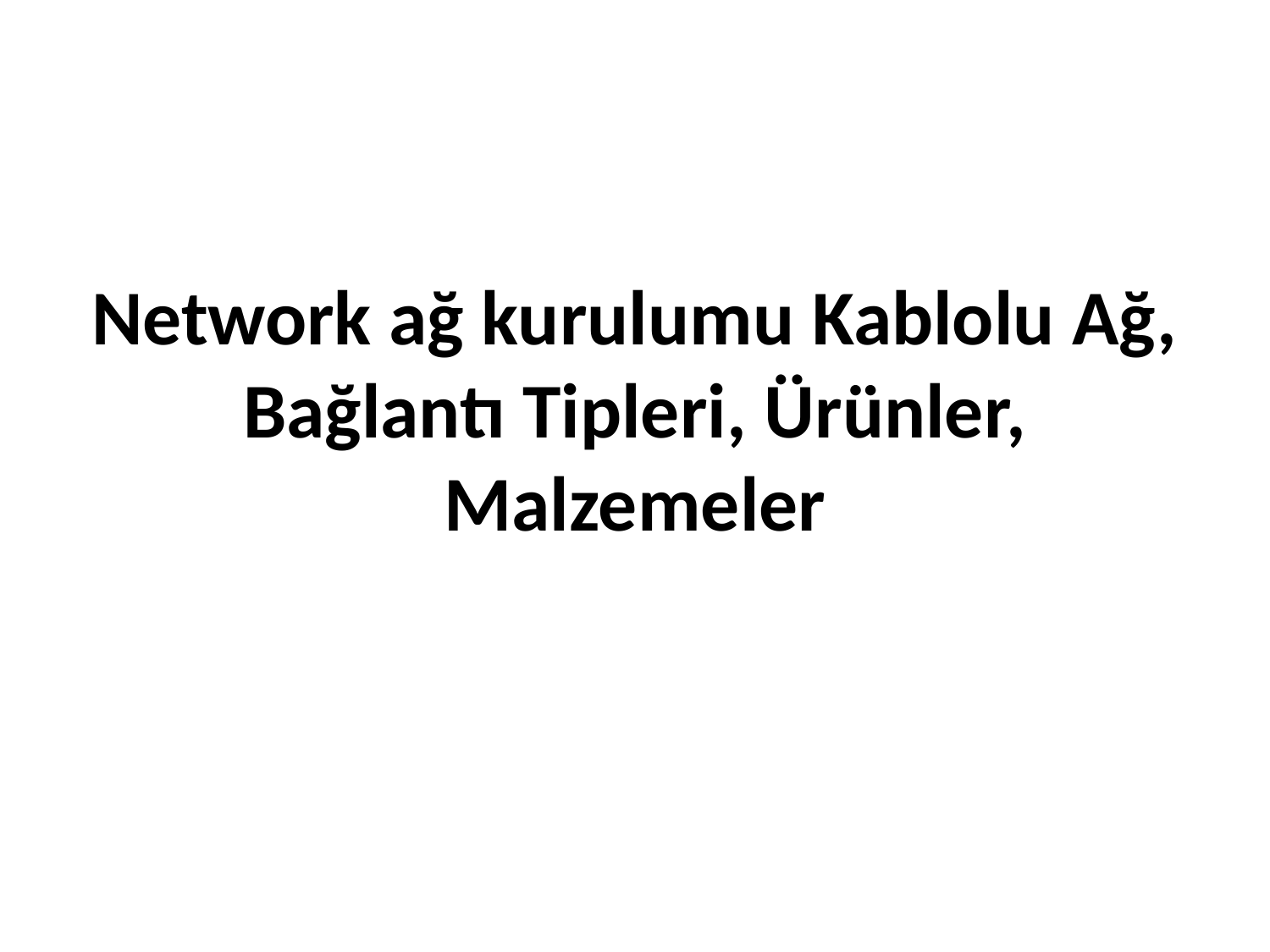

# Network ağ kurulumu Kablolu Ağ, Bağlantı Tipleri, Ürünler, Malzemeler